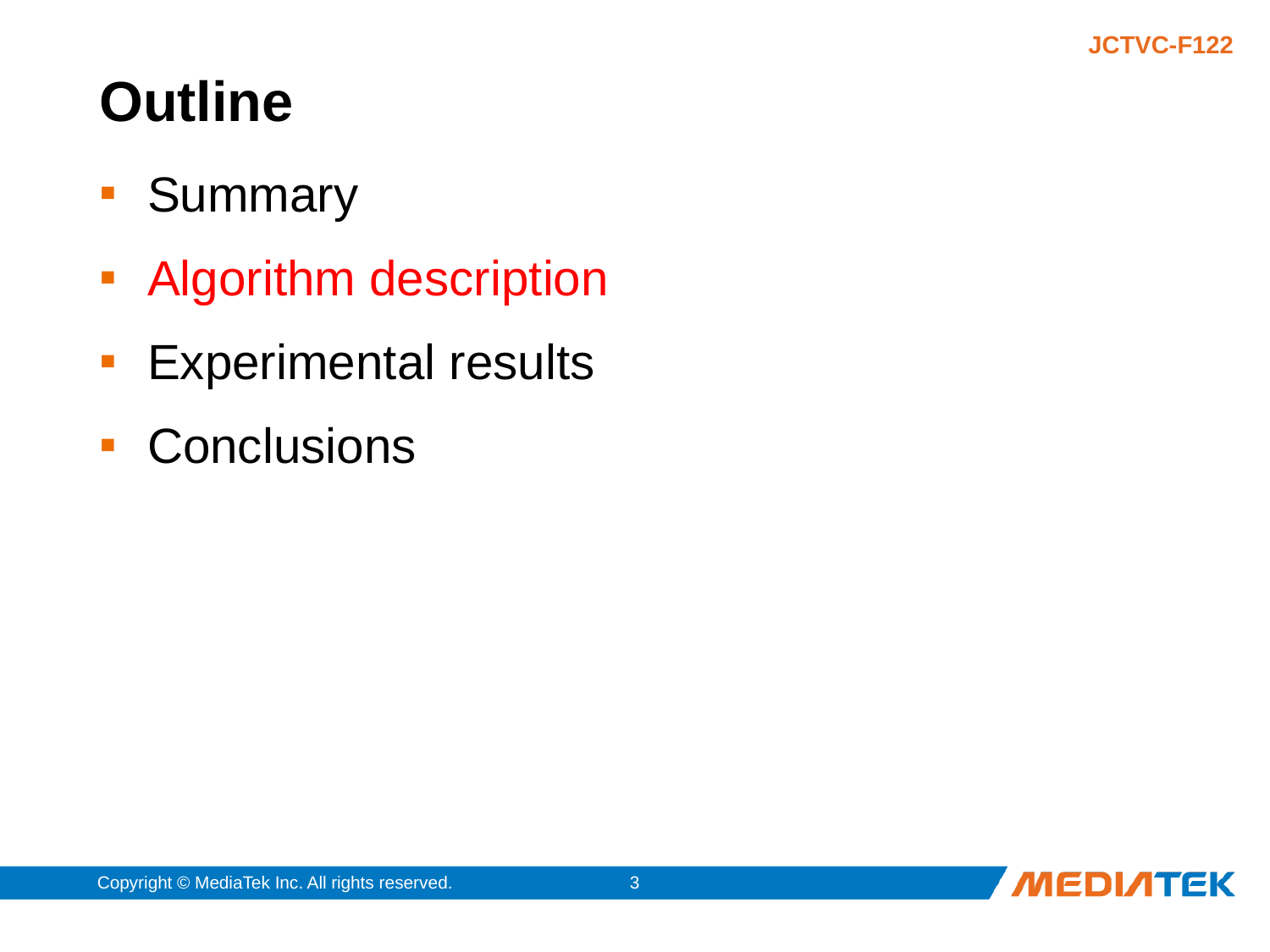

# Outline
Summary
Algorithm description
Experimental results
Conclusions
Copyright © MediaTek Inc. All rights reserved.
3